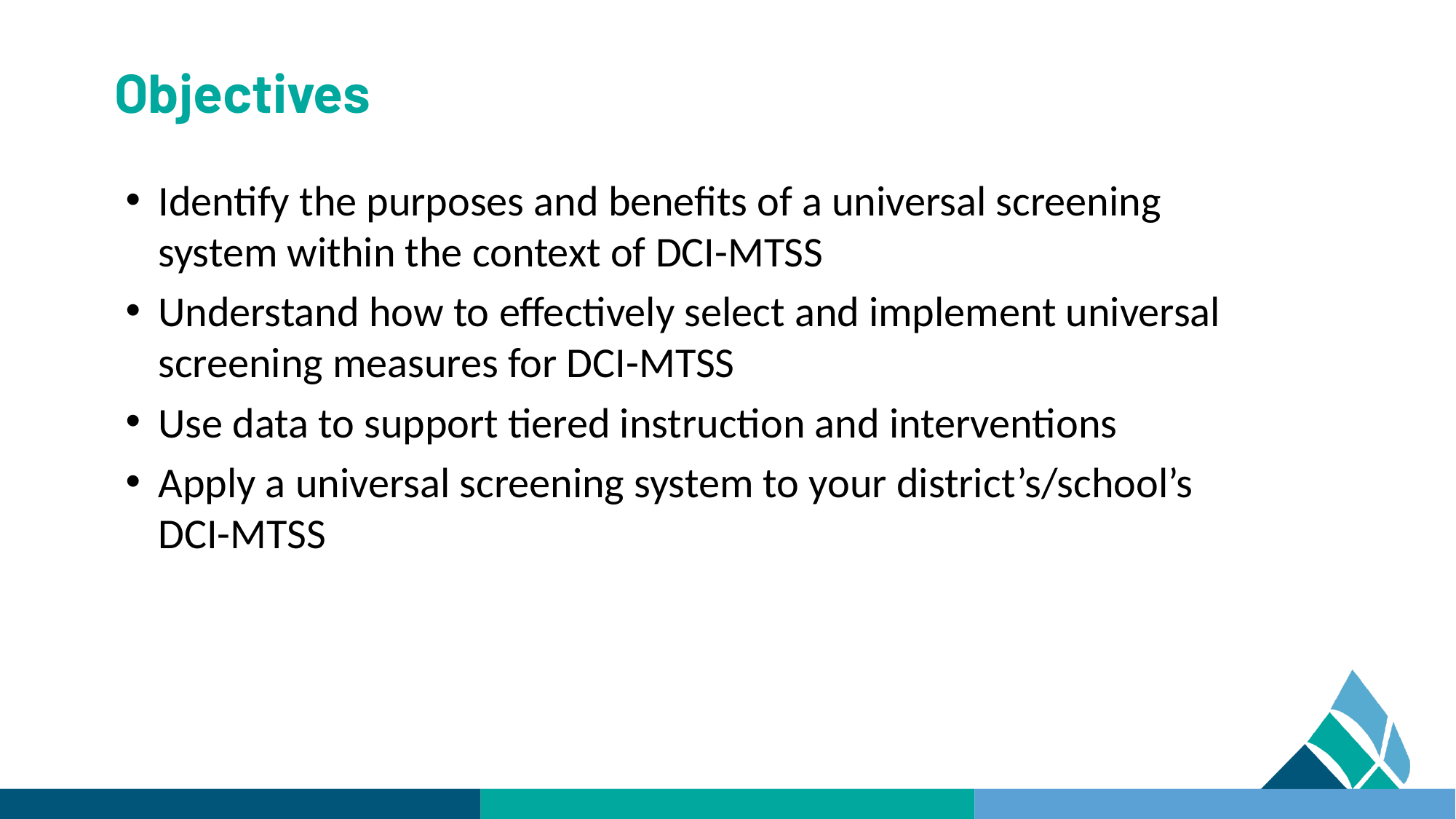

# Objectives
Identify the purposes and benefits of a universal screening system within the context of DCI-MTSS
Understand how to effectively select and implement universal screening measures for DCI-MTSS
Use data to support tiered instruction and interventions
Apply a universal screening system to your district’s/school’s DCI-MTSS